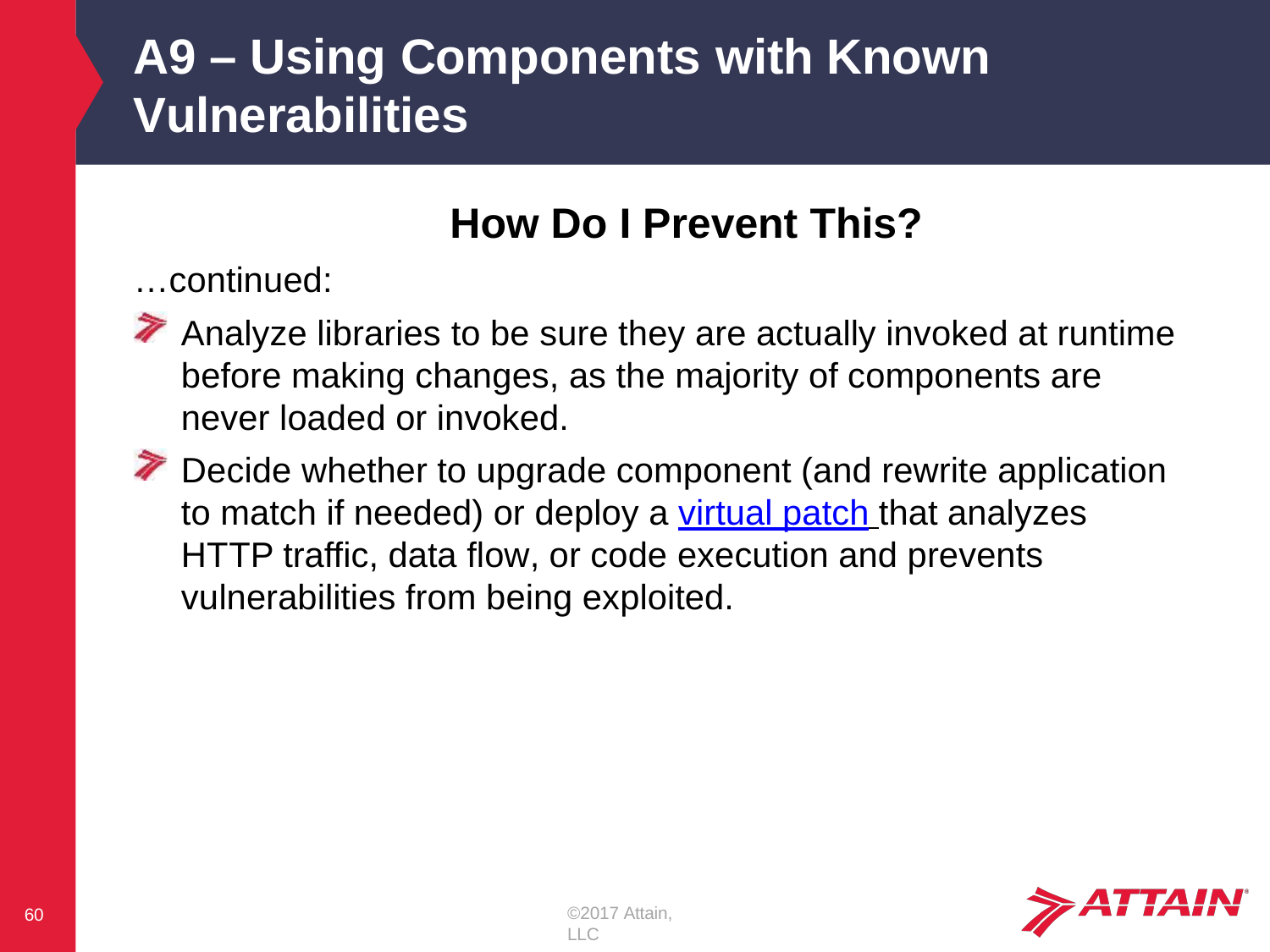

# A9 – Using Components with Known
Vulnerabilities
How Do I Prevent This?

…continued:

Analyze libraries to be sure they are actually invoked at runtime before making changes, as the majority of components are never loaded or invoked.

Decide whether to upgrade component (and rewrite application to match if needed) or deploy a virtual patch that analyzes HTTP traffic, data flow, or code execution and prevents vulnerabilities from being exploited.

©2017 Attain, LLC
60